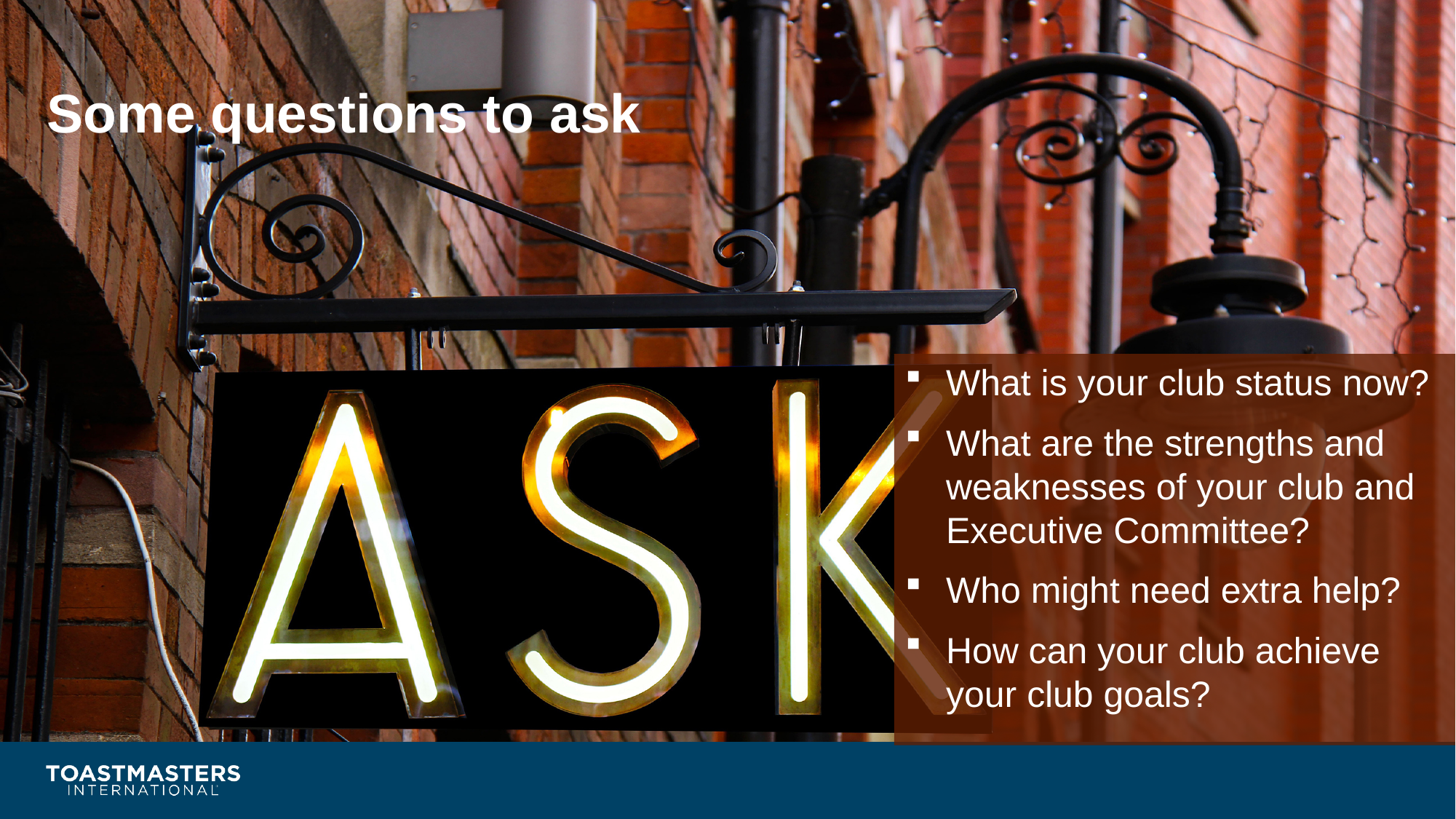

# Some questions to ask
What is your club status now?
What are the strengths and weaknesses of your club and Executive Committee?
Who might need extra help?
How can your club achieve your club goals?